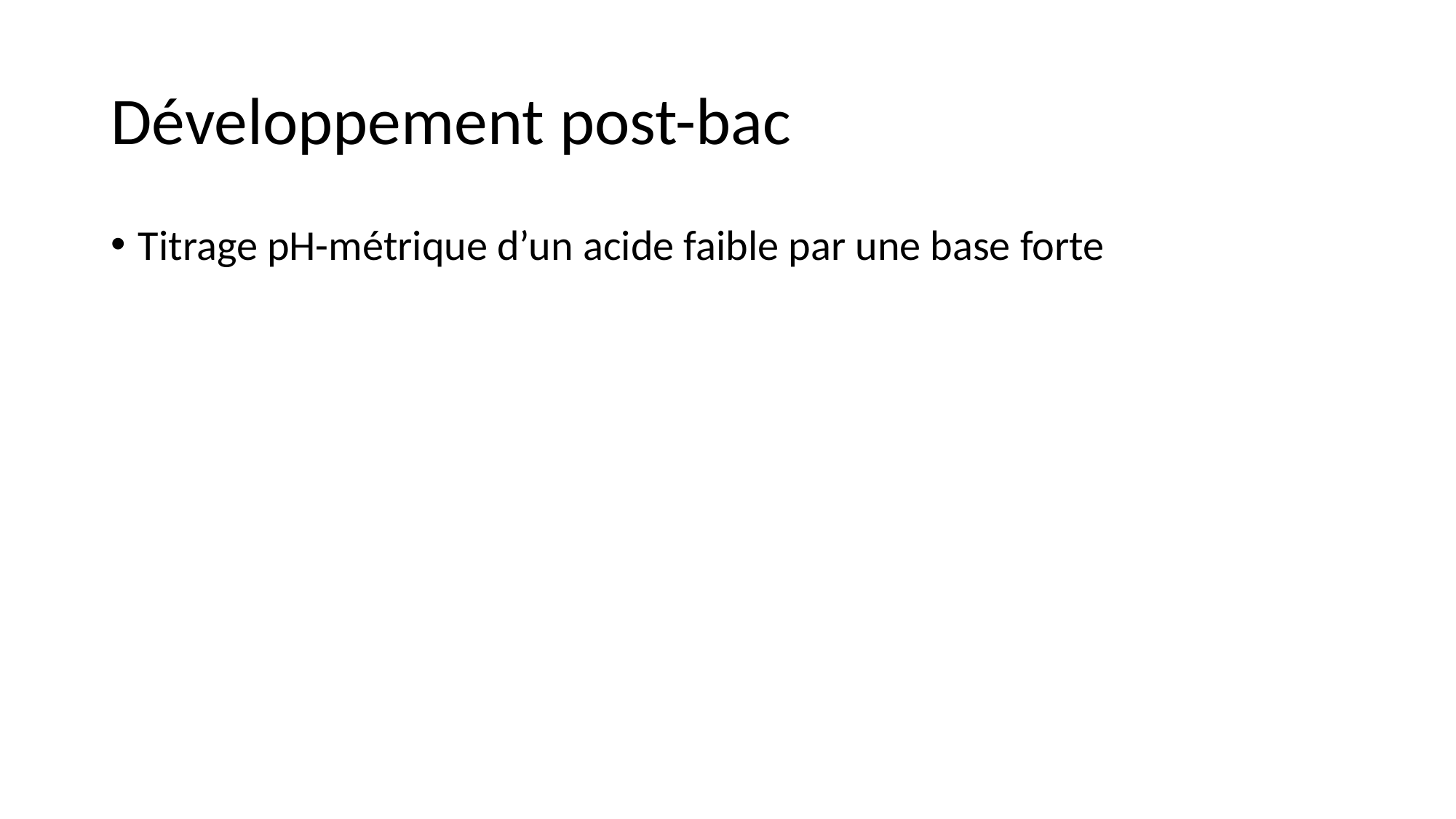

# Développement post-bac
Titrage pH-métrique d’un acide faible par une base forte